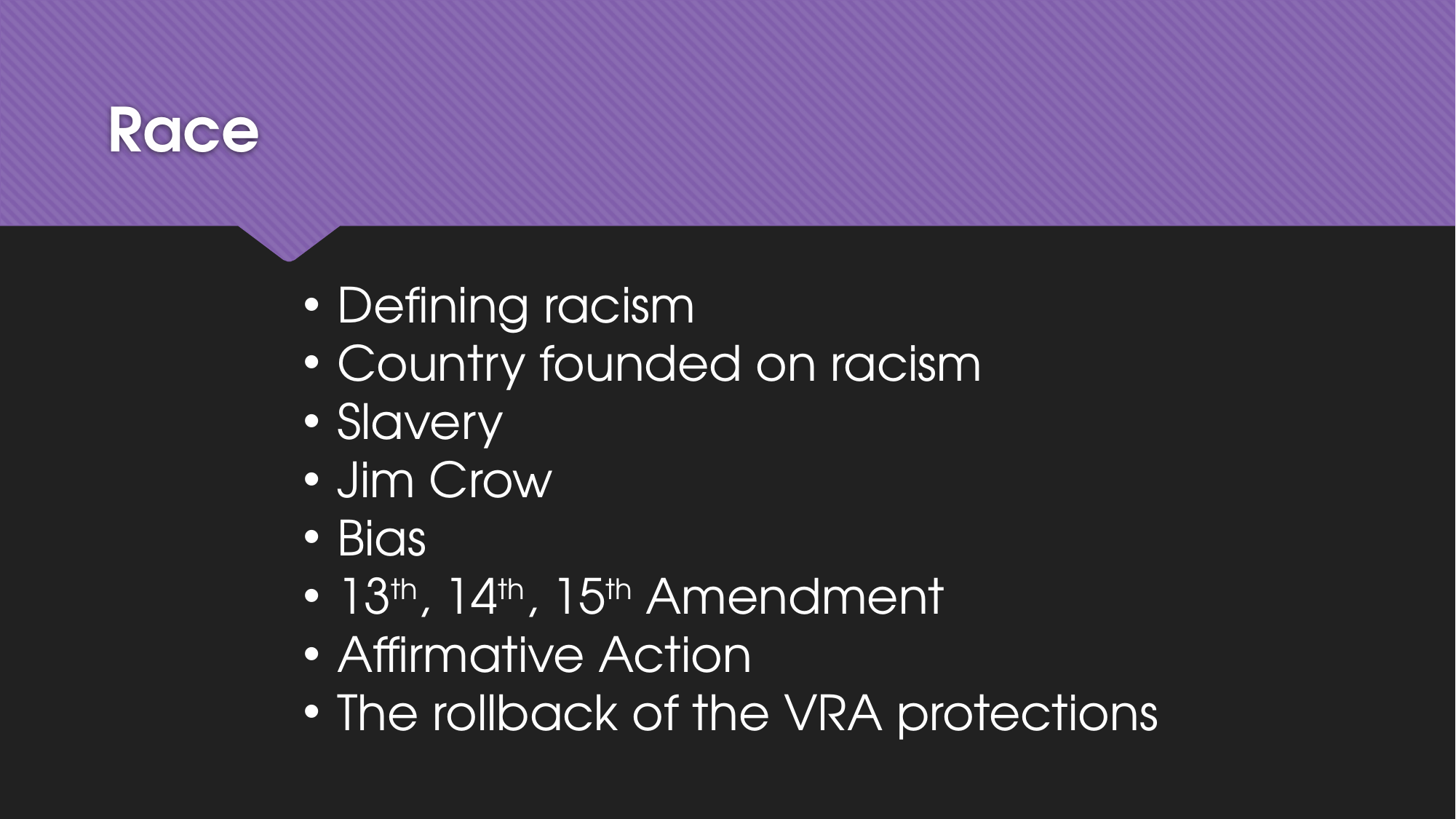

# Race
Defining racism
Country founded on racism
Slavery
Jim Crow
Bias
13th, 14th, 15th Amendment
Affirmative Action
The rollback of the VRA protections